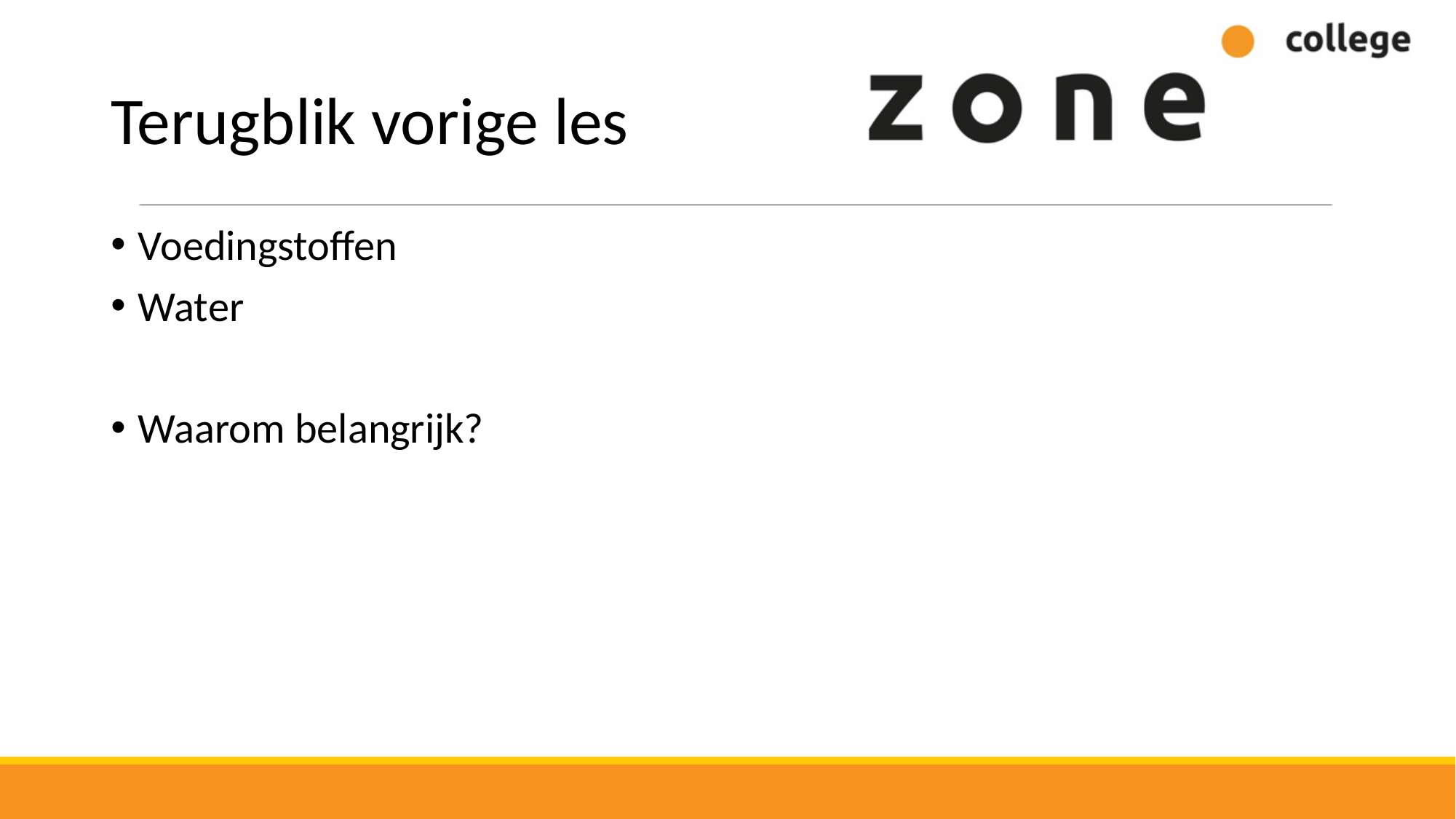

# Terugblik vorige les
Voedingstoffen
Water

Waarom belangrijk?